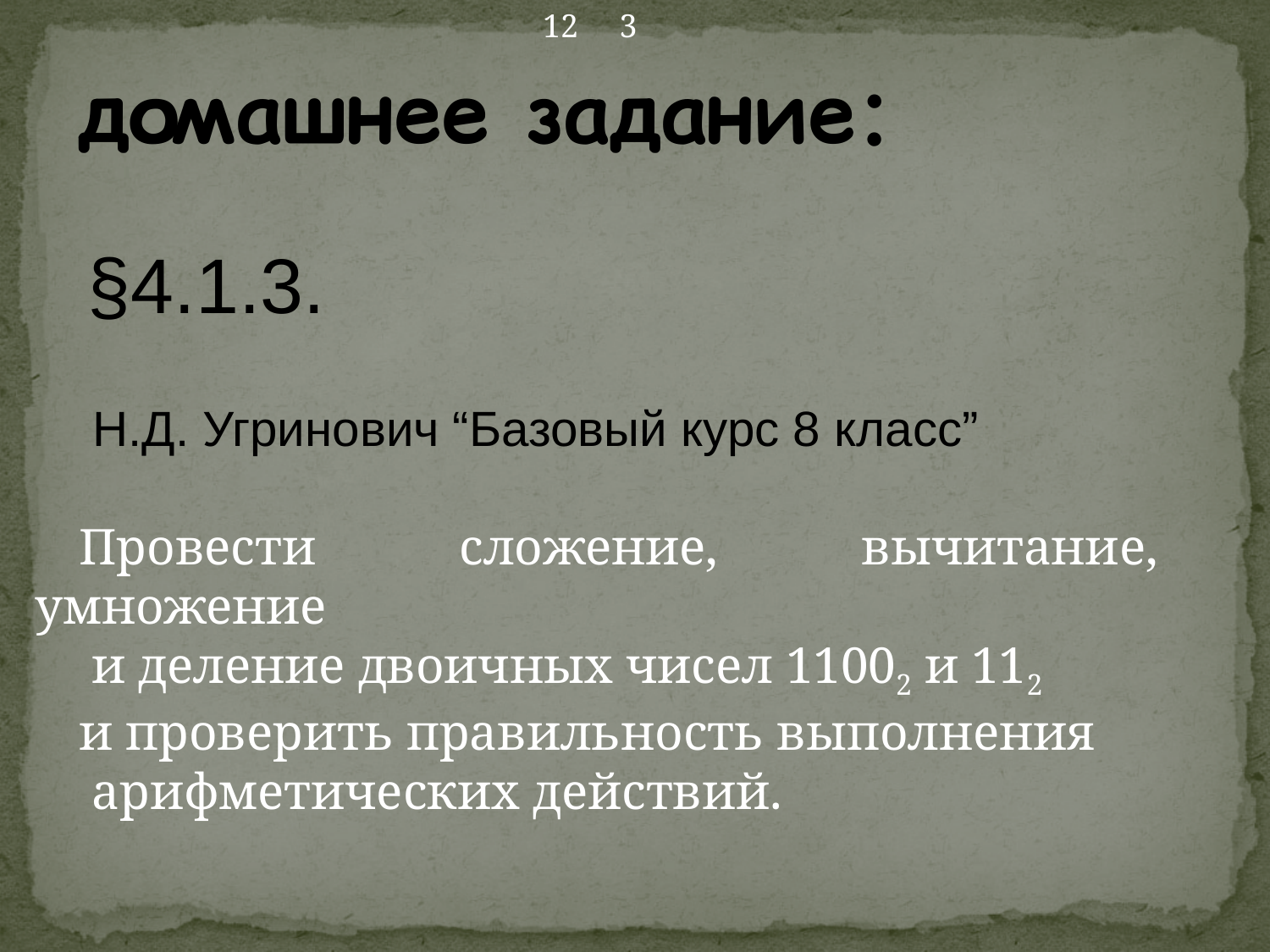

12     3
домашнее задание:

 §4.1.3.

 Н.Д. Угринович “Базовый курс 8 класс”

Провести сложение, вычитание, умножение
 и деление двоичных чисел 11002 и 112
и проверить правильность выполнения
 арифметических действий.